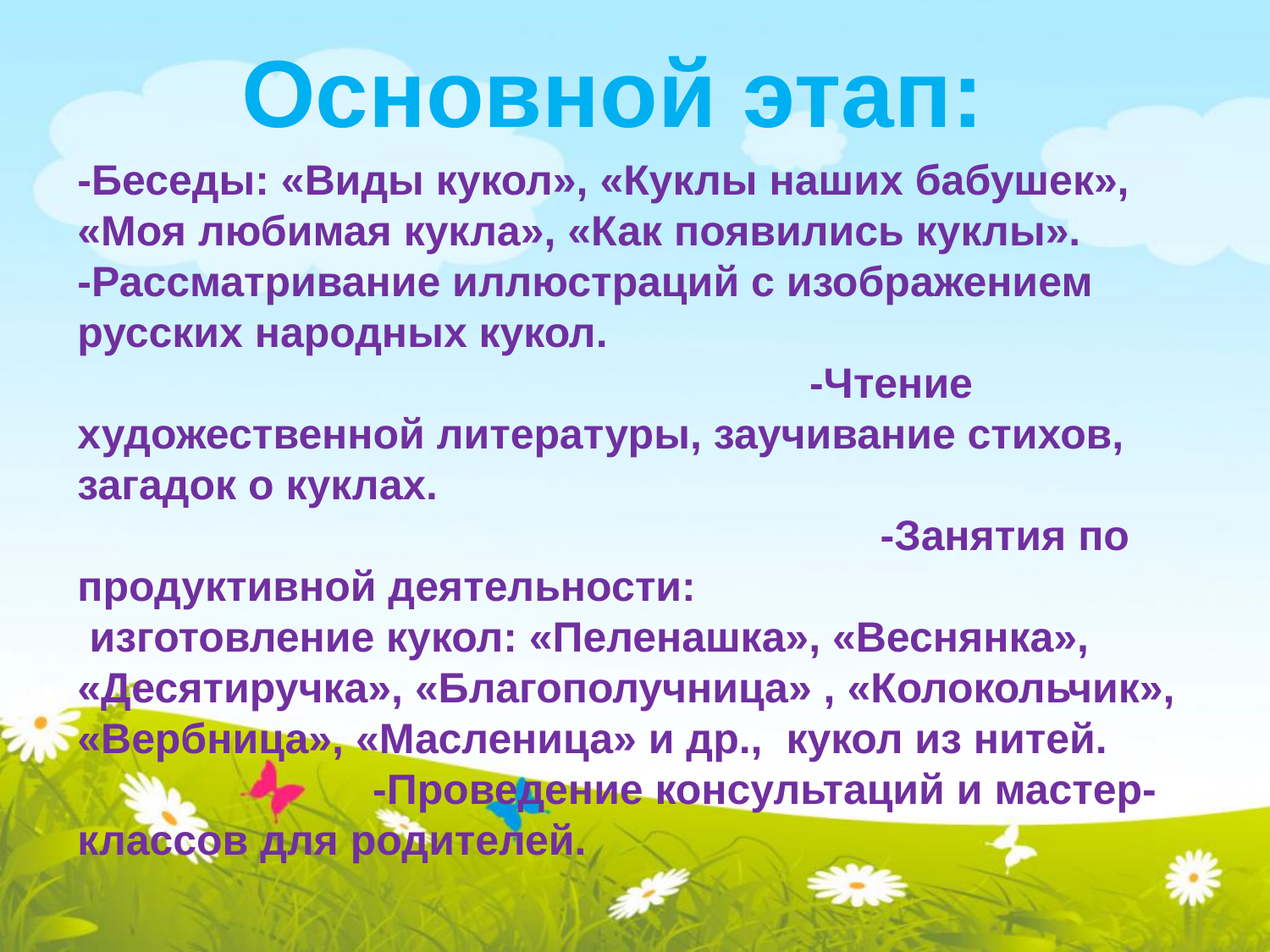

Основной этап:
-Беседы: «Виды кукол», «Куклы наших бабушек», «Моя любимая кукла», «Как появились куклы».
-Рассматривание иллюстраций с изображением русских народных кукол.                                                                                                                  -Чтение художественной литературы, заучивание стихов, загадок о куклах.                                                                                                                                       -Занятия по продуктивной деятельности:
 изготовление кукол: «Пеленашка», «Веснянка», «Десятиручка», «Благополучница» , «Колокольчик», «Вербница», «Масленица» и др.,  кукол из нитей.                                   -Проведение консультаций и мастер-классов для родителей.